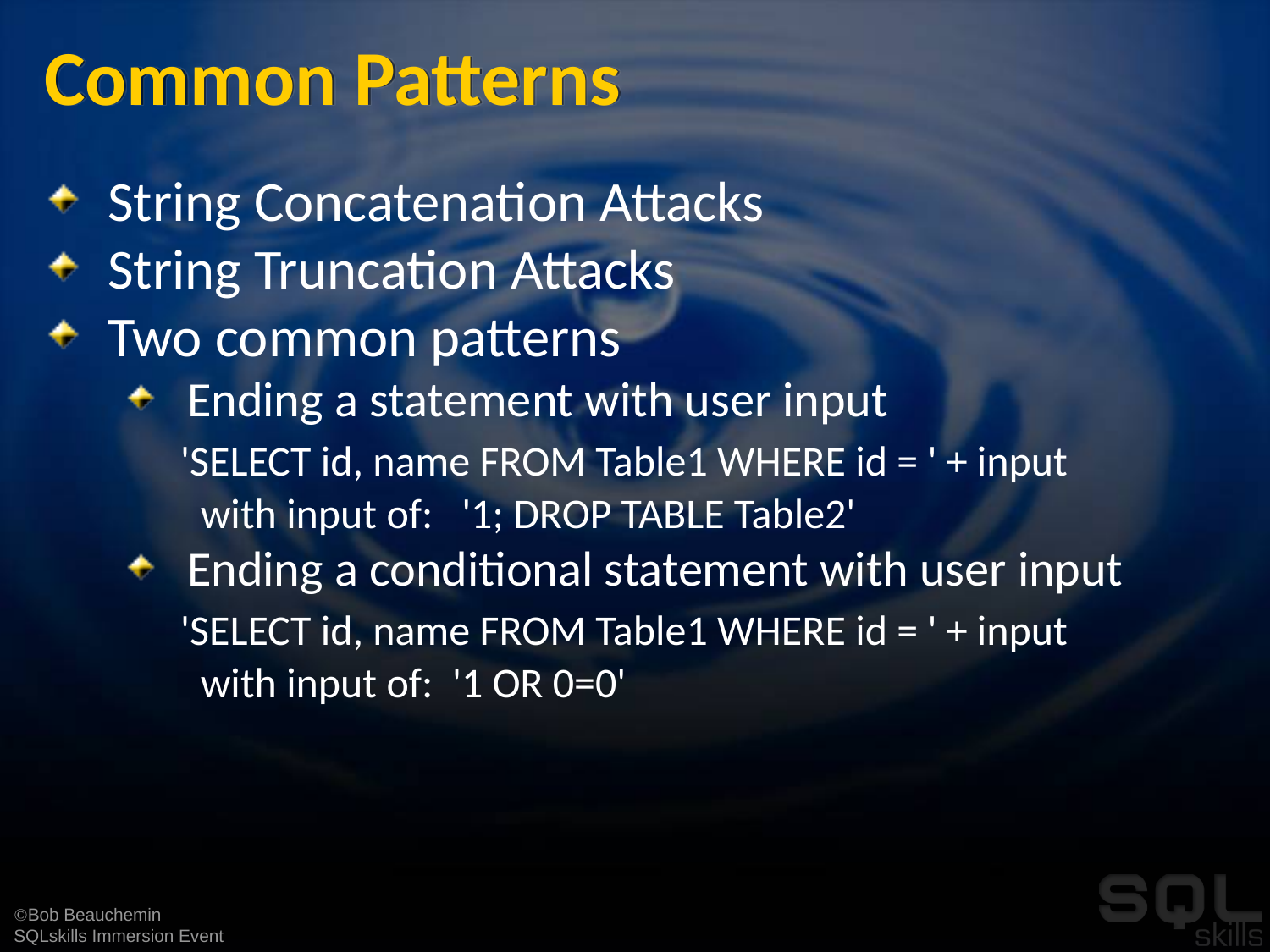

# Common Patterns
String Concatenation Attacks
String Truncation Attacks
Two common patterns
Ending a statement with user input
     'SELECT id, name FROM Table1 WHERE id = ' + input
        with input of:   '1; DROP TABLE Table2'
Ending a conditional statement with user input
     'SELECT id, name FROM Table1 WHERE id = ' + input
        with input of:  '1 OR 0=0'